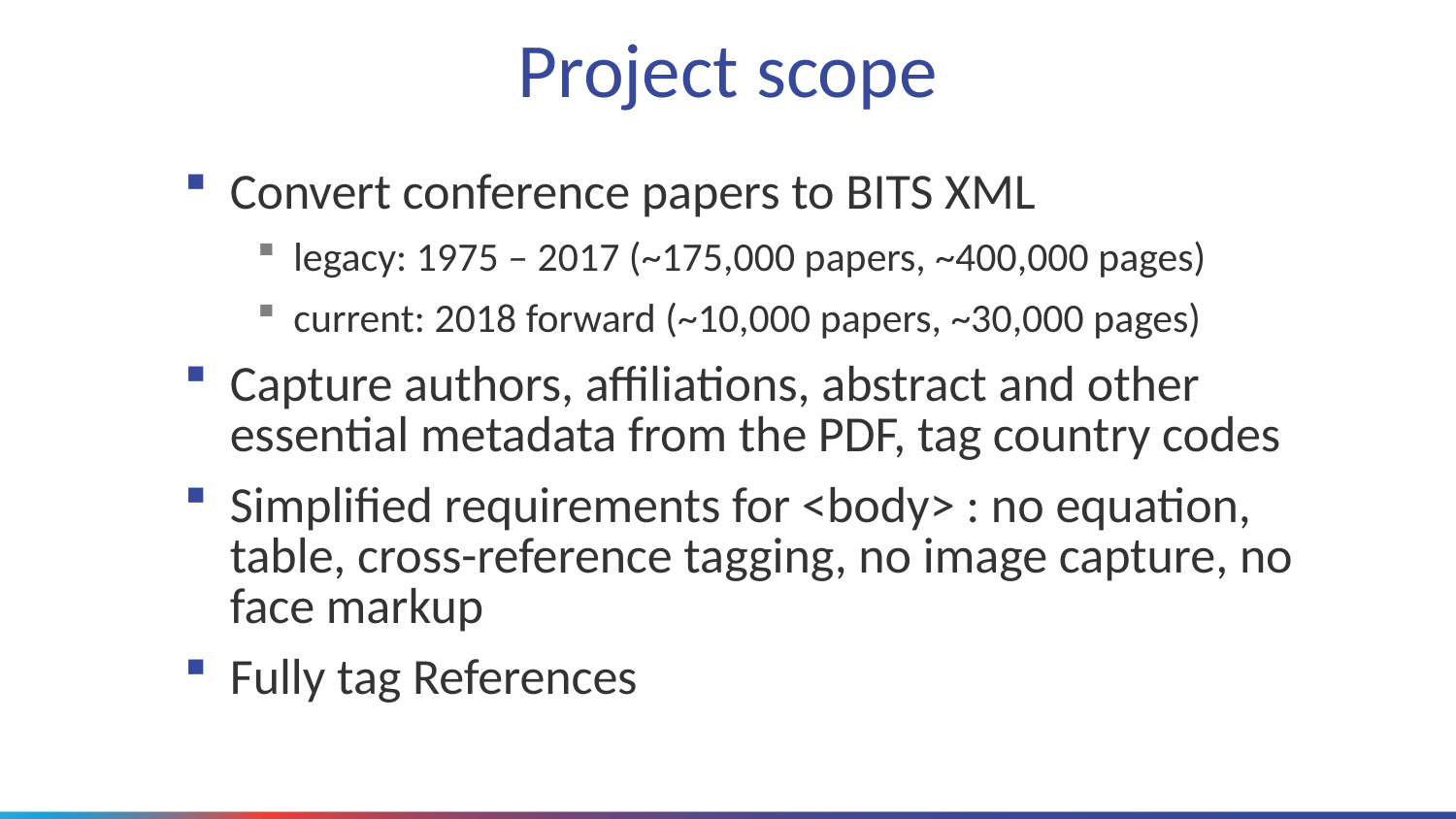

# Project scope
Convert conference papers to BITS XML
legacy: 1975 – 2017 (~175,000 papers, ~400,000 pages)
current: 2018 forward (~10,000 papers, ~30,000 pages)
Capture authors, affiliations, abstract and other essential metadata from the PDF, tag country codes
Simplified requirements for <body> : no equation, table, cross-reference tagging, no image capture, no face markup
Fully tag References